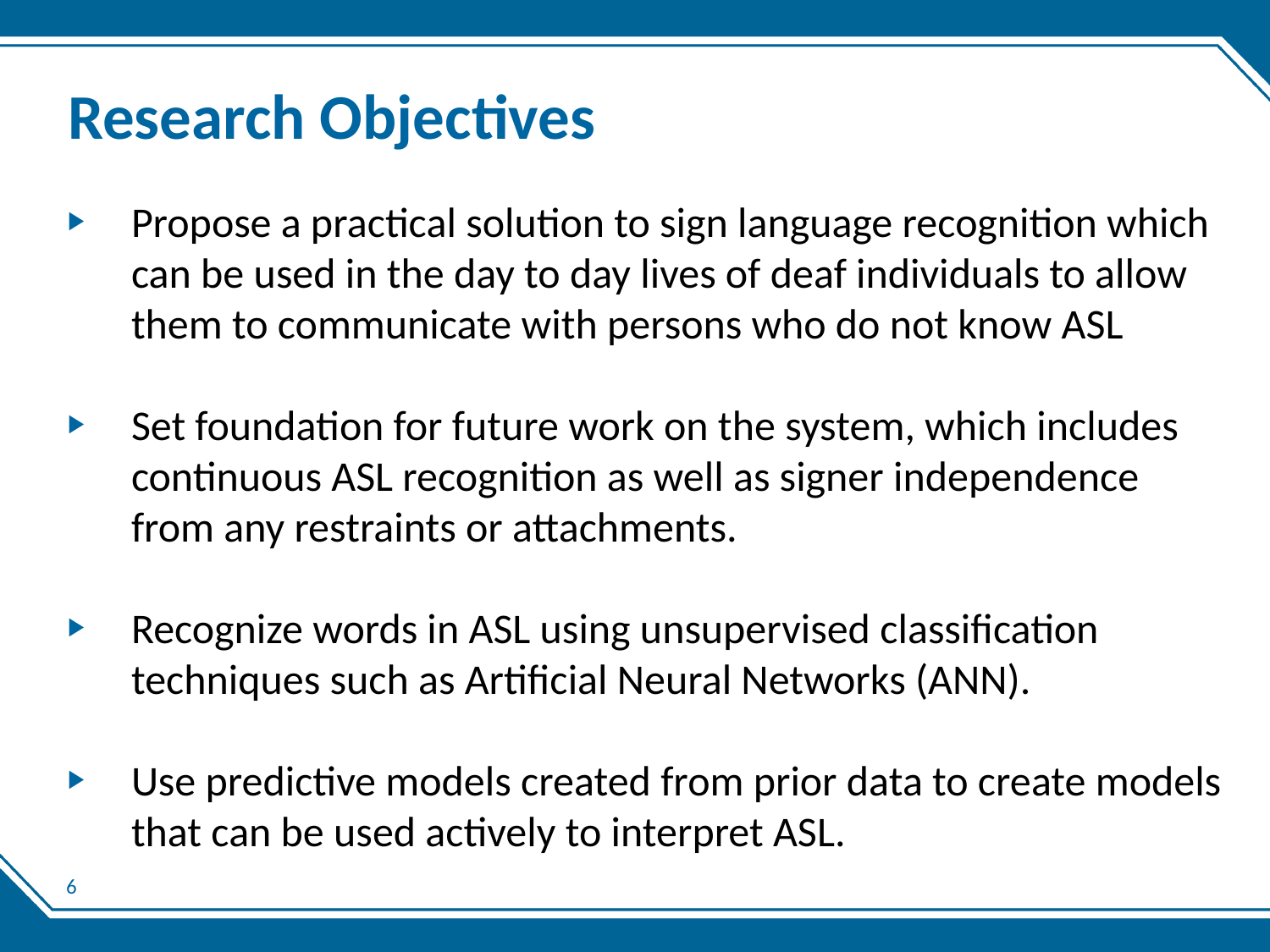

# Research Objectives
Propose a practical solution to sign language recognition which can be used in the day to day lives of deaf individuals to allow them to communicate with persons who do not know ASL

Set foundation for future work on the system, which includes continuous ASL recognition as well as signer independence from any restraints or attachments.

Recognize words in ASL using unsupervised classification techniques such as Artificial Neural Networks (ANN).

Use predictive models created from prior data to create models that can be used actively to interpret ASL.